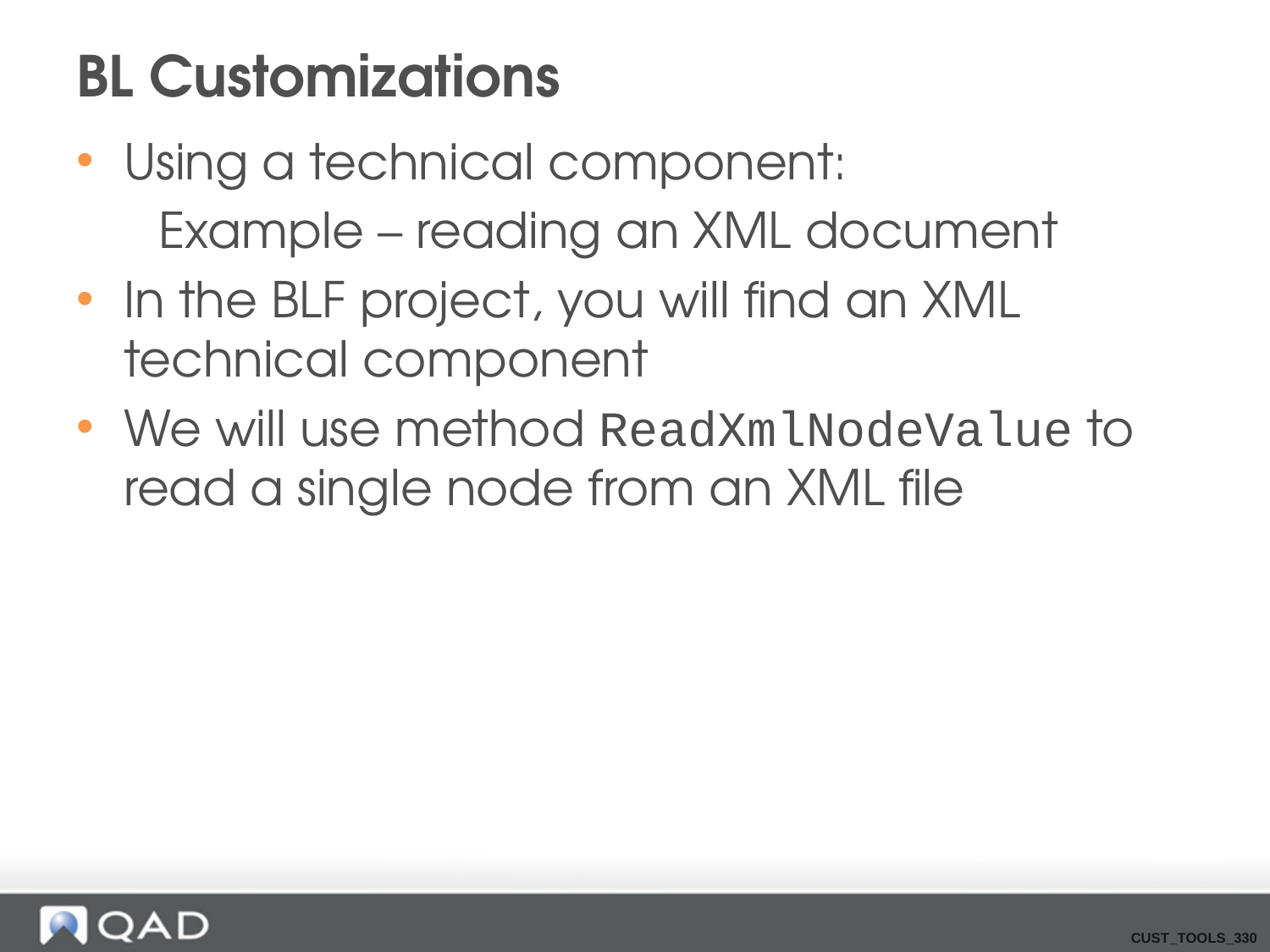

# BL Customizations
Using a technical component:
Example – reading an XML document
In the BLF project, you will find an XML technical component
We will use method ReadXmlNodeValue to read a single node from an XML file
CUST_TOOLS_330